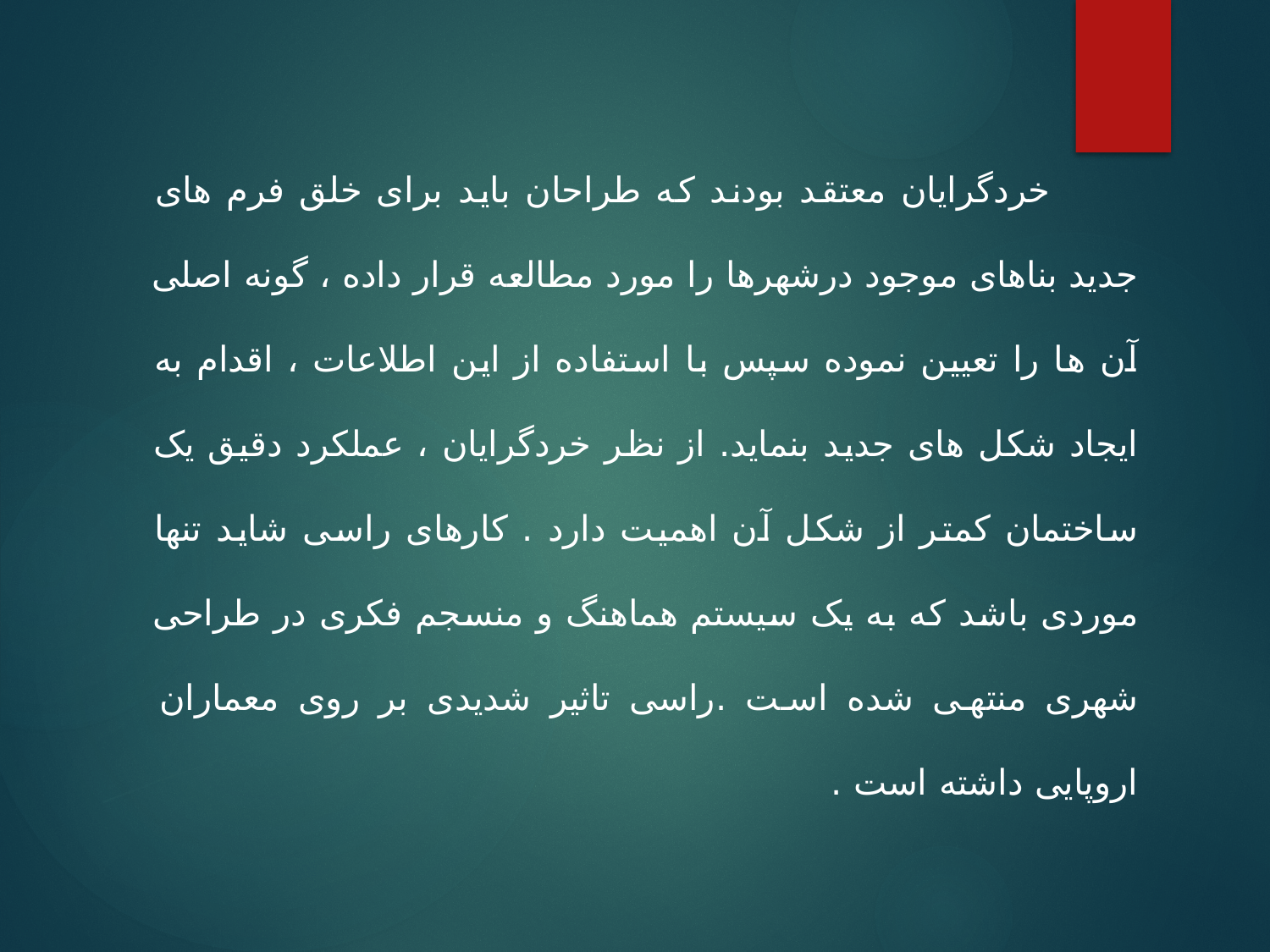

خردگرایان معتقد بودند که طراحان باید برای خلق فرم های جدید بناهای موجود درشهرها را مورد مطالعه قرار داده ، گونه اصلی آن ها را تعیین نموده سپس با استفاده از این اطلاعات ، اقدام به ایجاد شکل های جدید بنماید. از نظر خردگرایان ، عملکرد دقیق یک ساختمان کمتر از شکل آن اهمیت دارد . کارهای راسی شاید تنها موردی باشد که به یک سیستم هماهنگ و منسجم فکری در طراحی شهری منتهی شده است .راسی تاثیر شدیدی بر روی معماران اروپایی داشته است .